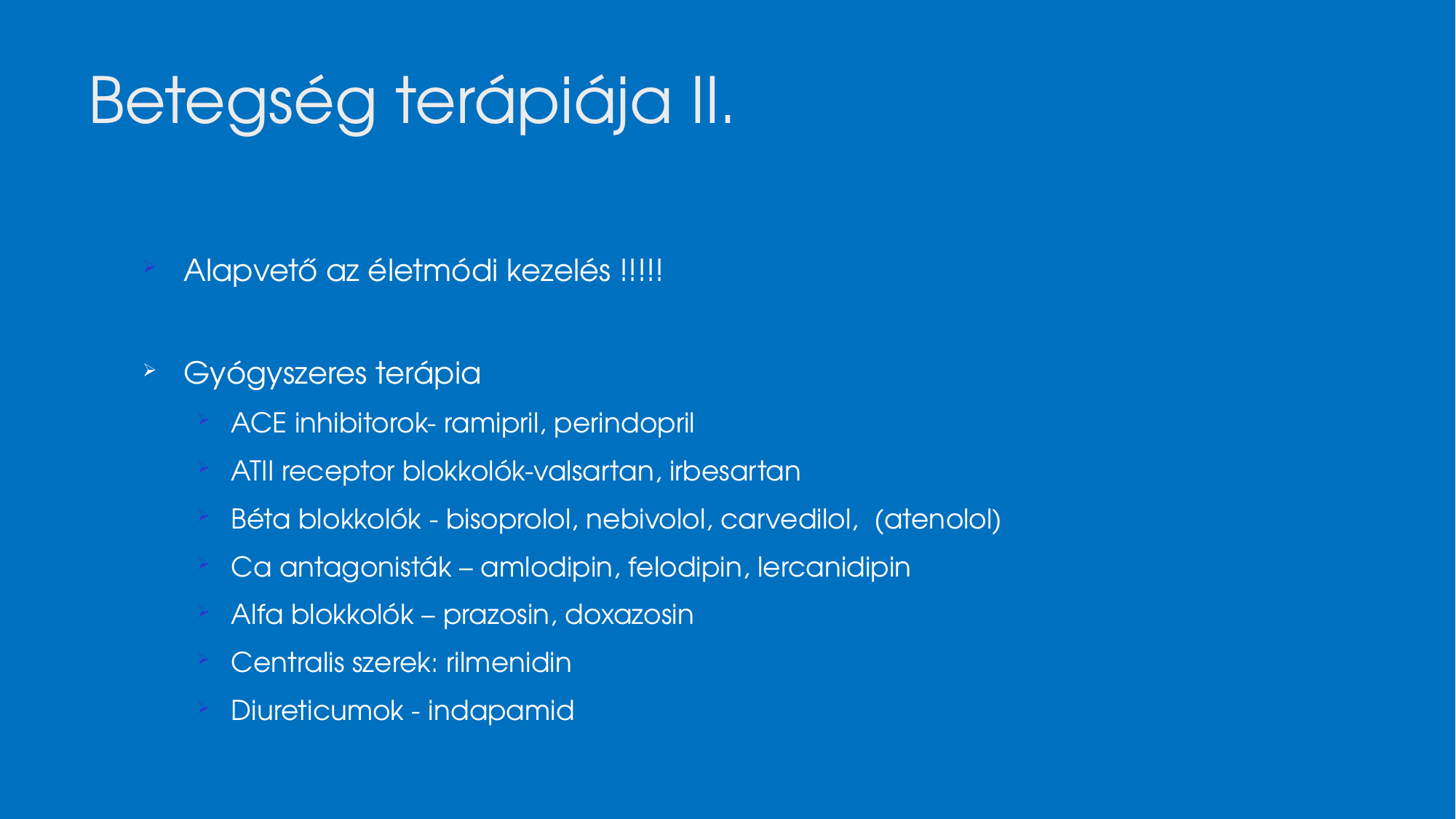

# Betegség terápiája II.
Alapvető az életmódi kezelés !!!!!

Gyógyszeres terápia
ACE inhibitorok- ramipril, perindopril
ATII receptor blokkolók-valsartan, irbesartan
Béta blokkolók - bisoprolol, nebivolol, carvedilol, 	(atenolol)
Ca antagonisták – amlodipin, felodipin, lercanidipin
Alfa blokkolók – prazosin, doxazosin
Centralis szerek: rilmenidin
Diureticumok - indapamid